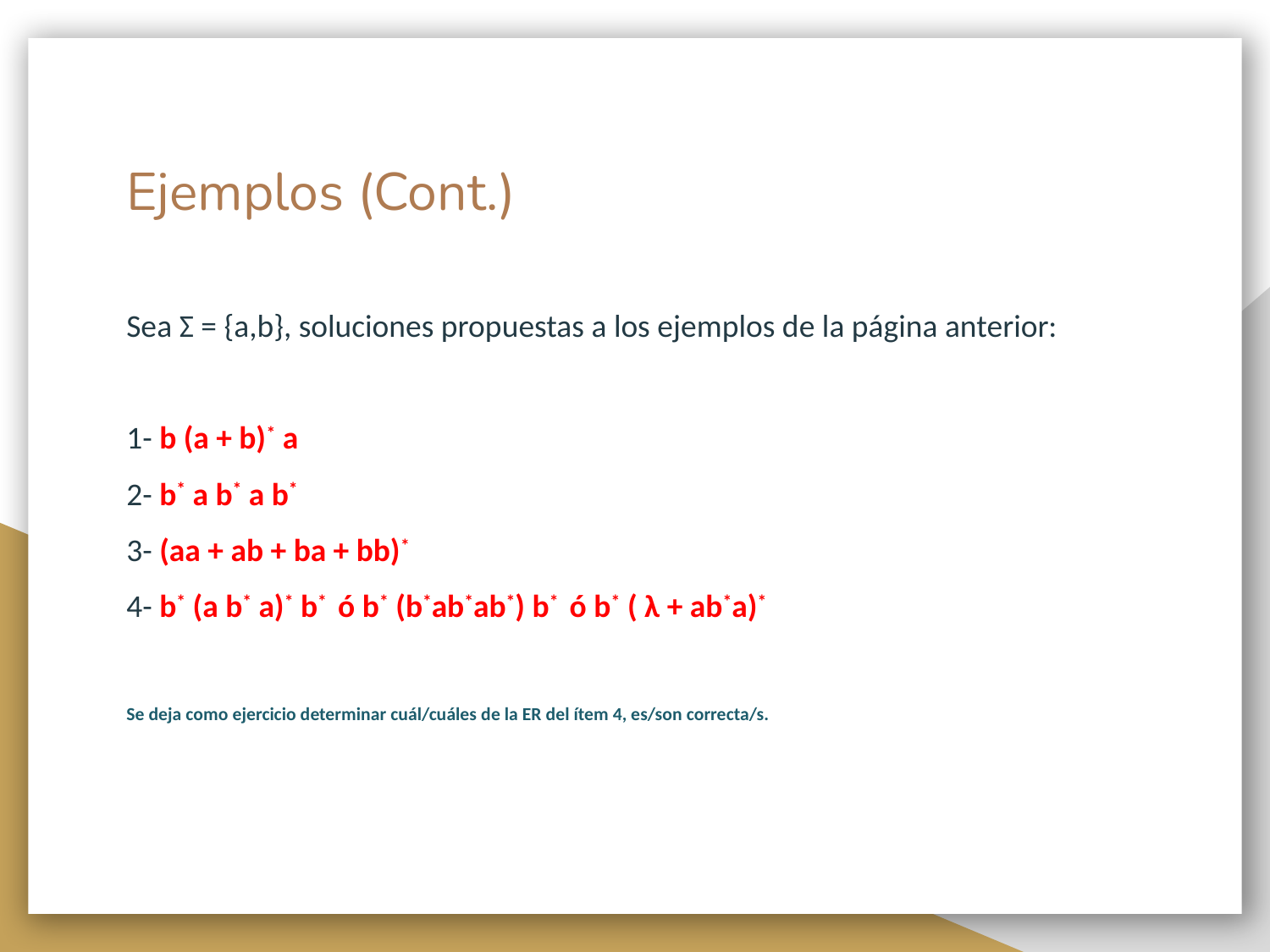

# Ejemplos (Cont.)
Sea Σ = {a,b}, soluciones propuestas a los ejemplos de la página anterior:

1- b (a + b)* a
2- b* a b* a b*
3- (aa + ab + ba + bb)*
4- b* (a b* a)* b*  ó b* (b*ab*ab*) b*  ó b* ( λ + ab*a)*

Se deja como ejercicio determinar cuál/cuáles de la ER del ítem 4, es/son correcta/s.